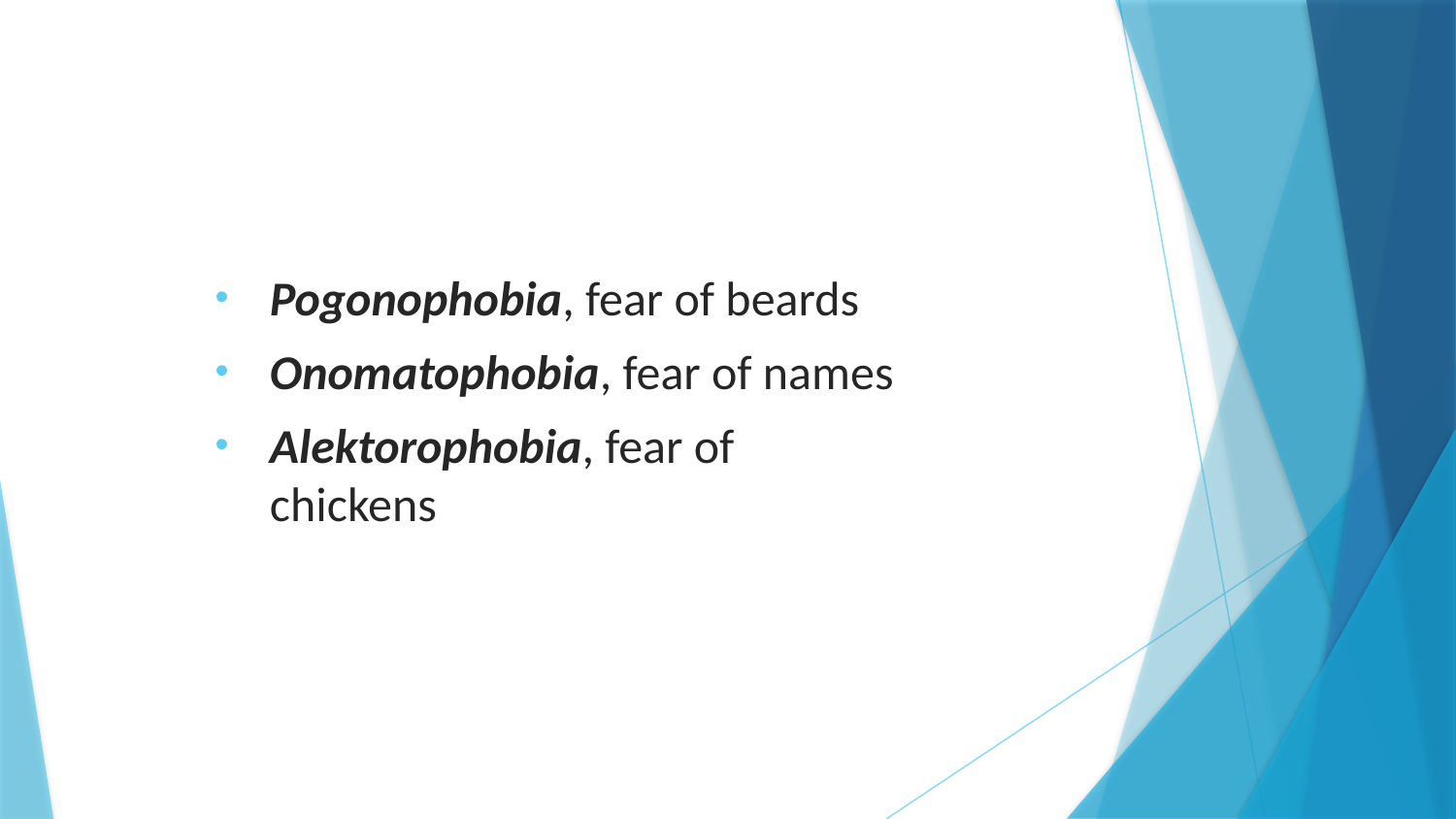

Pogonophobia, fear of beards
Onomatophobia, fear of names
Alektorophobia, fear of chickens